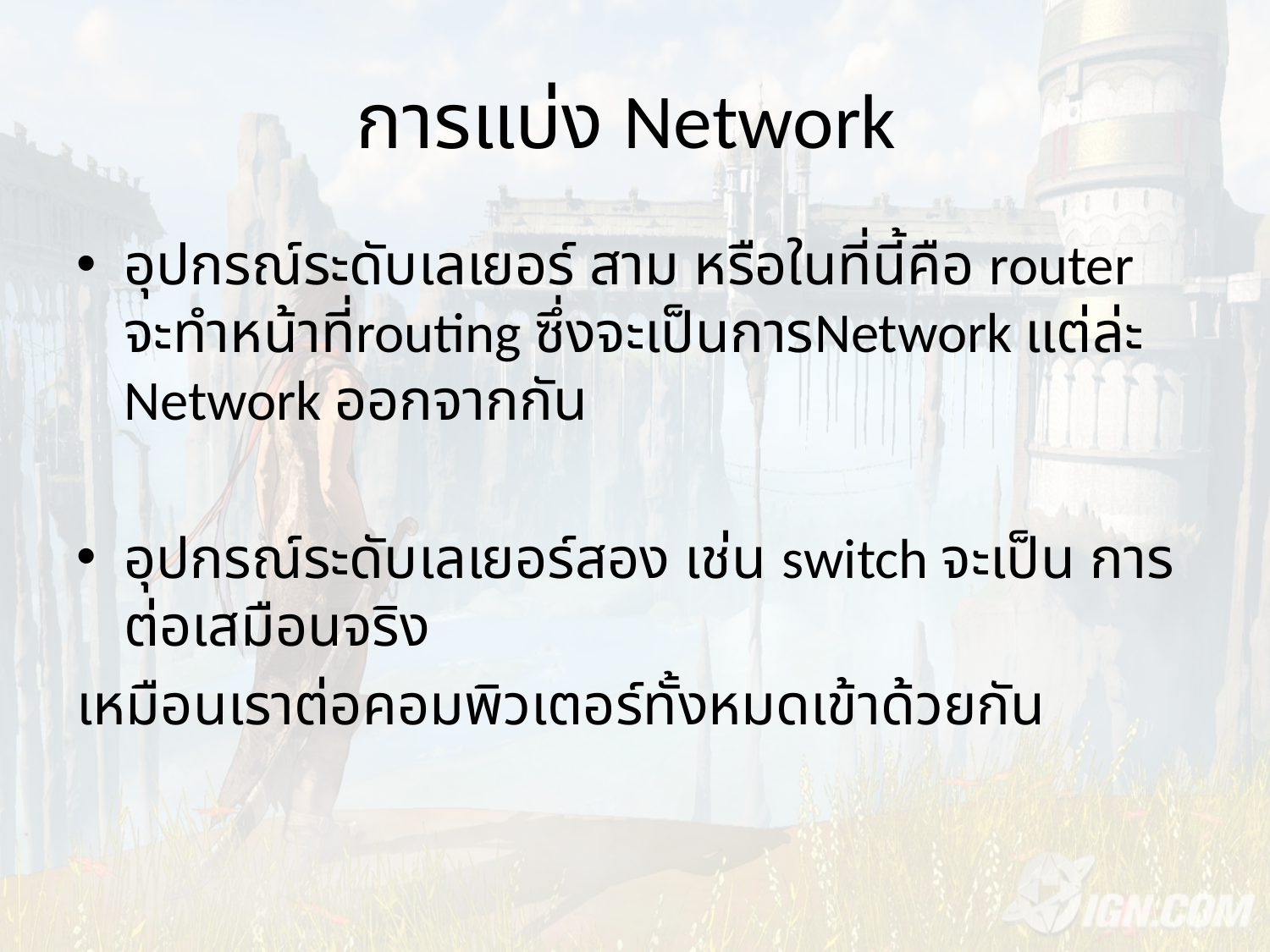

# การแบ่ง Network
อุปกรณ์ระดับเลเยอร์ สาม หรือในที่นี้คือ router จะทำหน้าที่routing ซึ่งจะเป็นการNetwork แต่ล่ะ Network ออกจากกัน

อุปกรณ์ระดับเลเยอร์สอง เช่น switch จะเป็น การต่อเสมือนจริง
เหมือนเราต่อคอมพิวเตอร์ทั้งหมดเข้าด้วยกัน